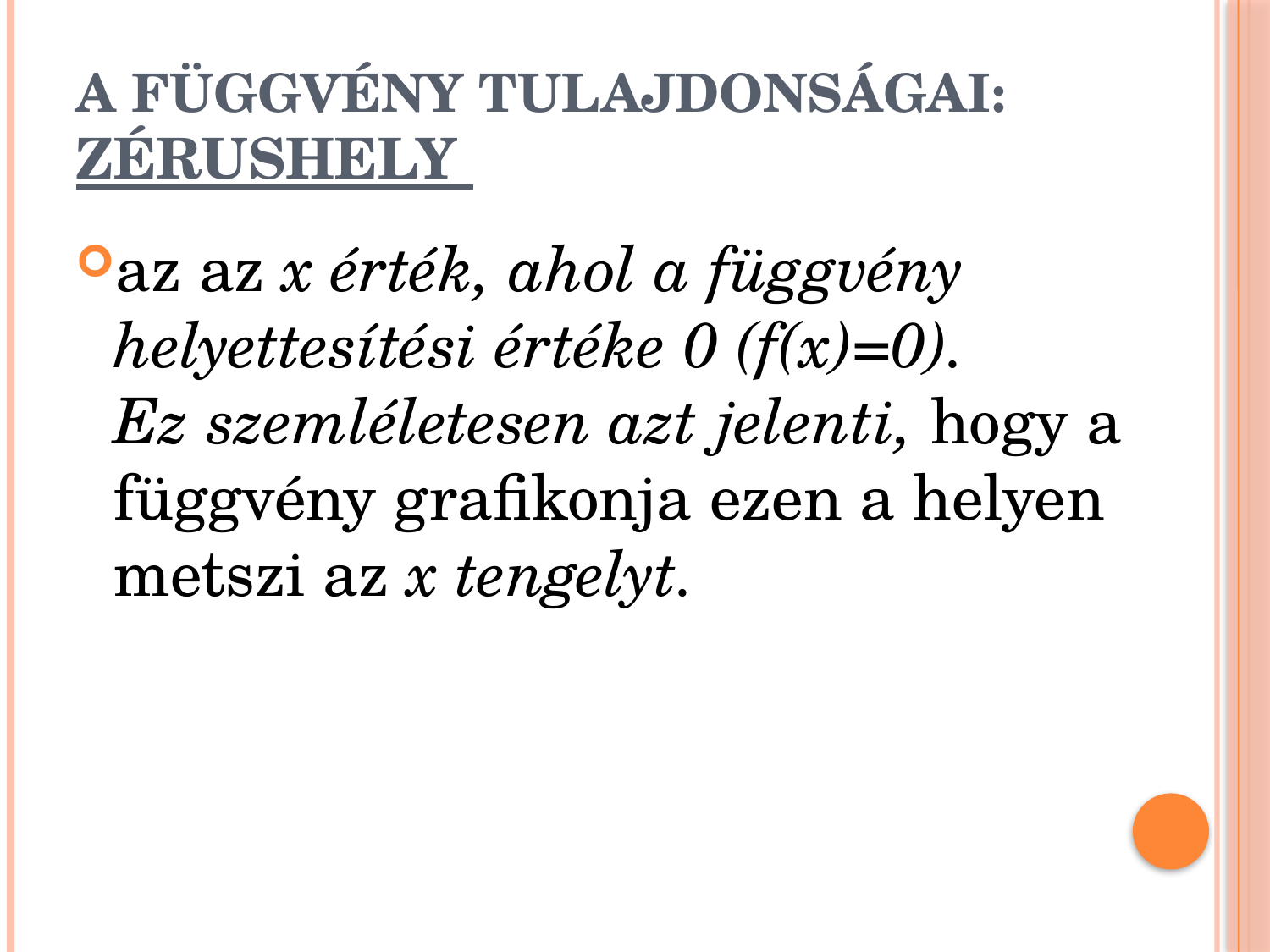

# A függvény tulajdonságai: zérushely
az az x érték, ahol a függvény helyettesítési értéke 0 (f(x)=0).
Ez szemléletesen azt jelenti, hogy a függvény grafikonja ezen a helyen metszi az x tengelyt.